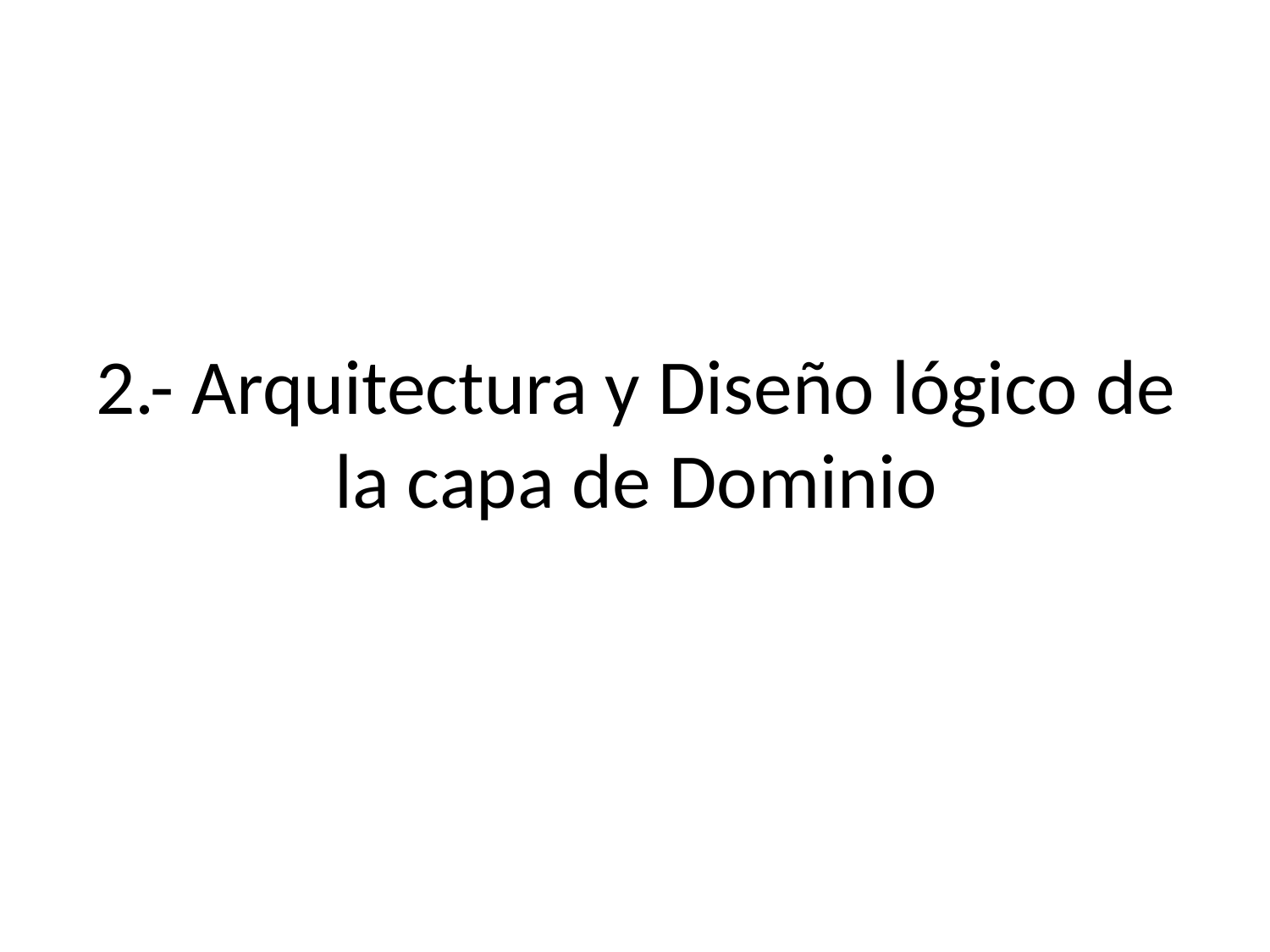

# 2.- Arquitectura y Diseño lógico de la capa de Dominio